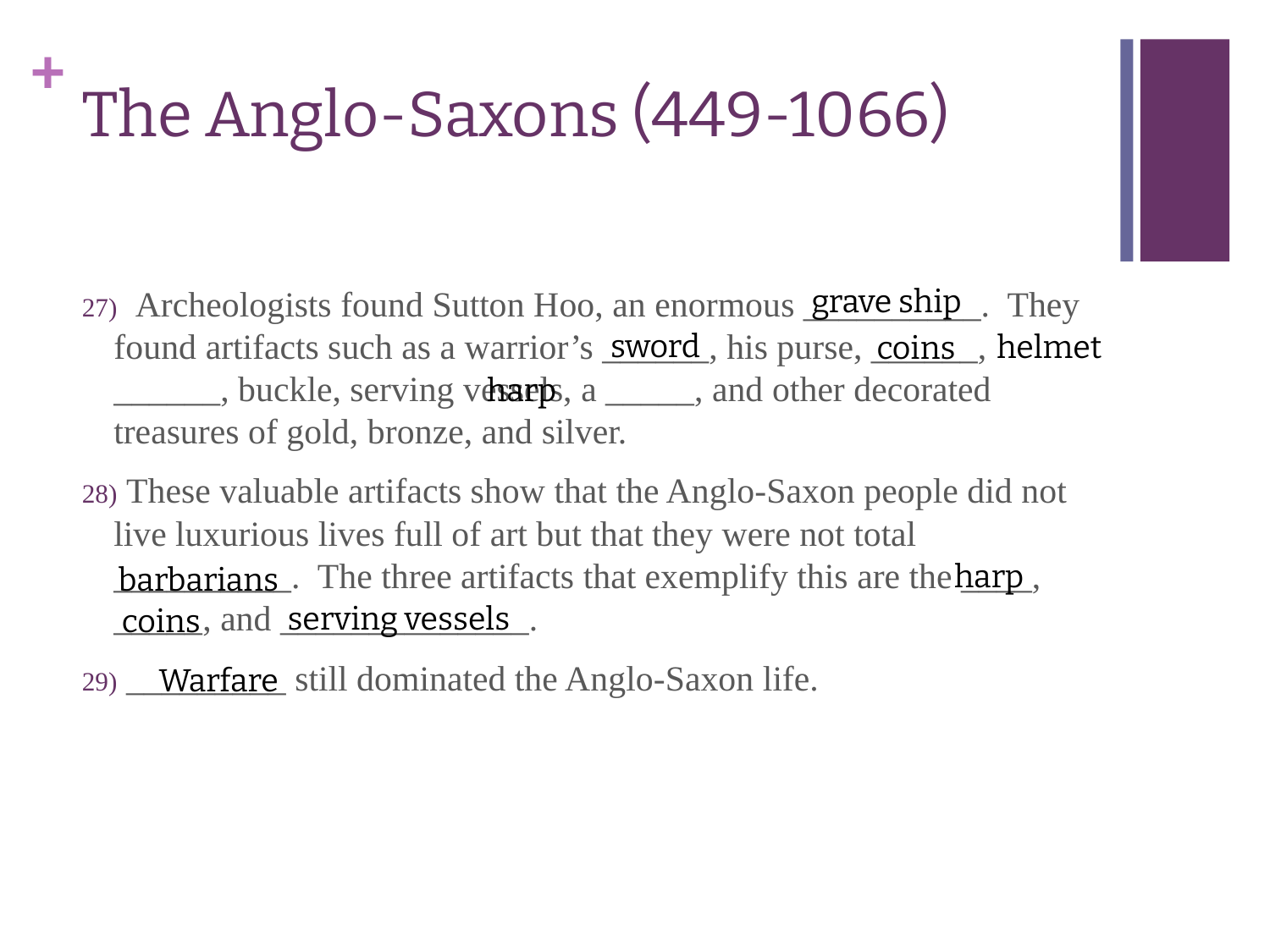

# The Anglo-Saxons (449-1066)
  Archeologists found Sutton Hoo, an enormous __________.  They found artifacts such as a warrior’s ______, his purse, ______, ______, buckle, serving vessels, a _____, and other decorated treasures of gold, bronze, and silver.
 These valuable artifacts show that the Anglo-Saxon people did not live luxurious lives full of art but that they were not total __________.  The three artifacts that exemplify this are the ____,  _____, and ______________.
 _________ still dominated the Anglo-Saxon life.
grave ship
sword
helmet
coins
harp
harp
barbarians
serving vessels
coins
Warfare